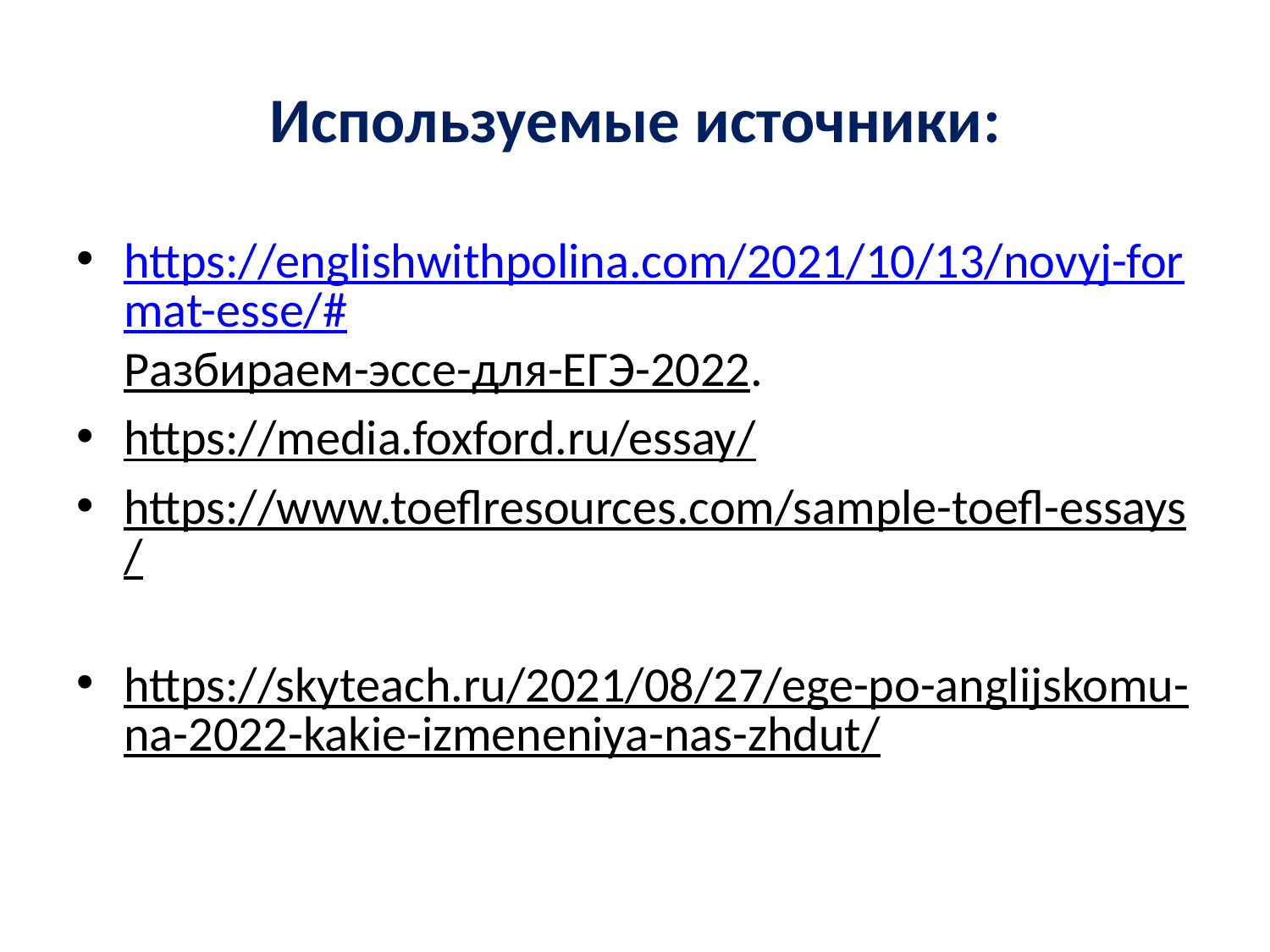

# Используемые источники:
https://englishwithpolina.com/2021/10/13/novyj-format-esse/#Разбираем-эссе-для-ЕГЭ-2022.
https://media.foxford.ru/essay/
https://www.toeflresources.com/sample-toefl-essays/
https://skyteach.ru/2021/08/27/ege-po-anglijskomu-na-2022-kakie-izmeneniya-nas-zhdut/